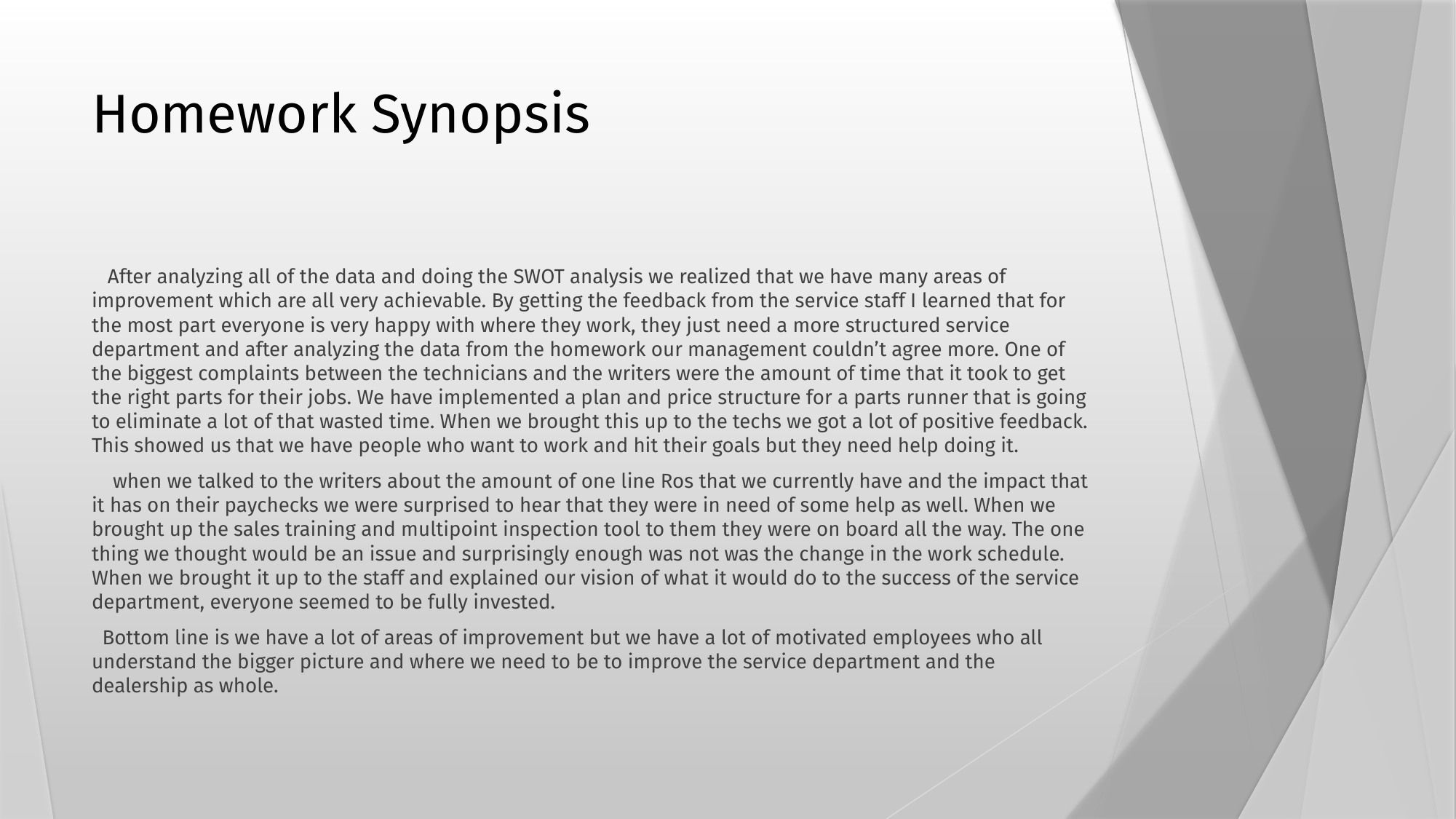

# Homework Synopsis
   After analyzing all of the data and doing the SWOT analysis we realized that we have many areas of improvement which are all very achievable. By getting the feedback from the service staff I learned that for the most part everyone is very happy with where they work, they just need a more structured service department and after analyzing the data from the homework our management couldn’t agree more. One of the biggest complaints between the technicians and the writers were the amount of time that it took to get the right parts for their jobs. We have implemented a plan and price structure for a parts runner that is going to eliminate a lot of that wasted time. When we brought this up to the techs we got a lot of positive feedback. This showed us that we have people who want to work and hit their goals but they need help doing it.
    when we talked to the writers about the amount of one line Ros that we currently have and the impact that it has on their paychecks we were surprised to hear that they were in need of some help as well. When we brought up the sales training and multipoint inspection tool to them they were on board all the way. The one thing we thought would be an issue and surprisingly enough was not was the change in the work schedule. When we brought it up to the staff and explained our vision of what it would do to the success of the service department, everyone seemed to be fully invested.
  Bottom line is we have a lot of areas of improvement but we have a lot of motivated employees who all understand the bigger picture and where we need to be to improve the service department and the dealership as whole.